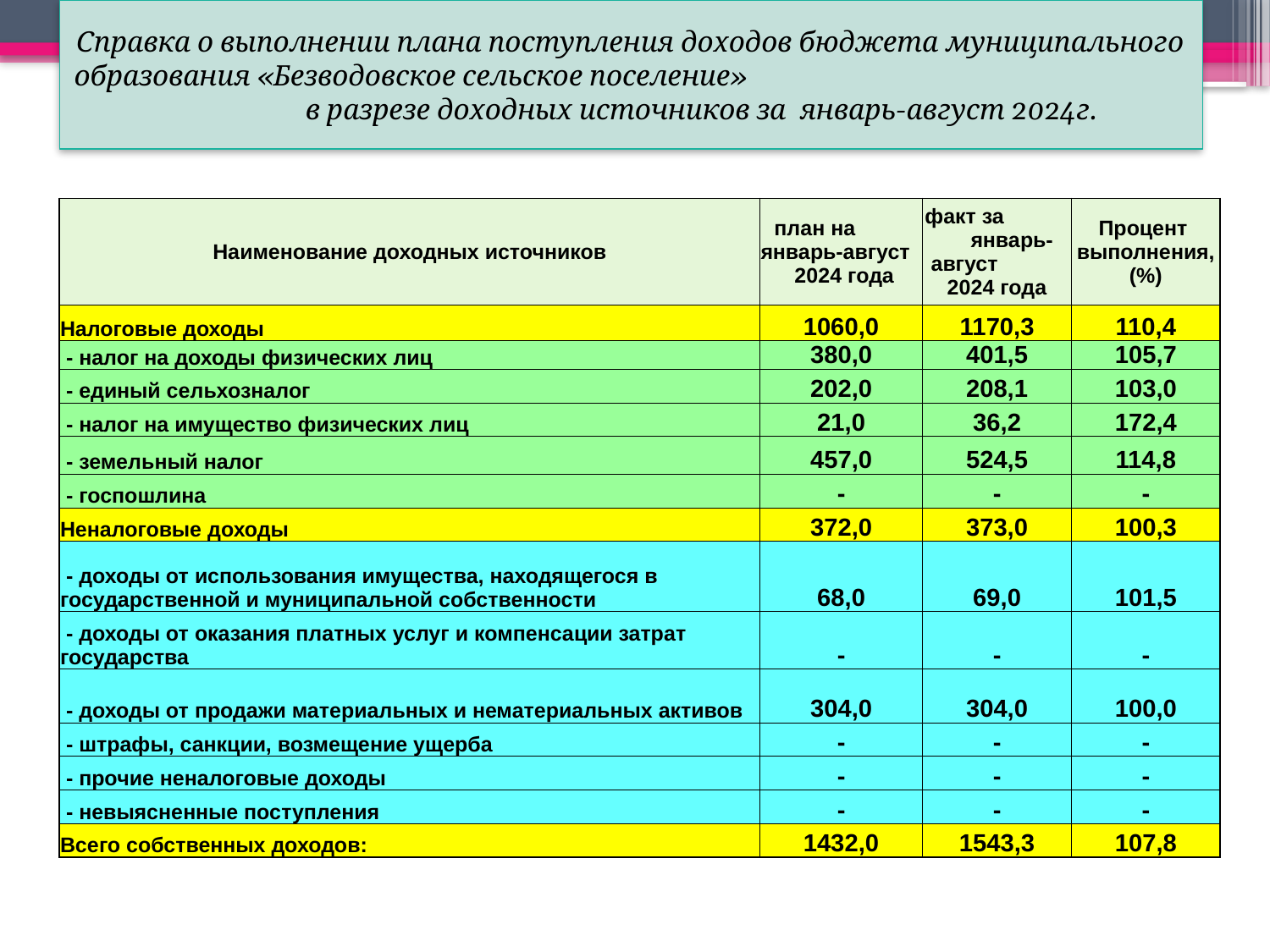

# Справка о выполнении плана поступления доходов бюджета муниципального образования «Безводовское сельское поселение»                                                                                       в разрезе доходных источников за  январь-август 2024г.
| Наименование доходных источников | план на январь-август 2024 года | факт за январь-август 2024 года | Процент выполнения, (%) |
| --- | --- | --- | --- |
| Налоговые доходы | 1060,0 | 1170,3 | 110,4 |
| - налог на доходы физических лиц | 380,0 | 401,5 | 105,7 |
| - единый сельхозналог | 202,0 | 208,1 | 103,0 |
| - налог на имущество физических лиц | 21,0 | 36,2 | 172,4 |
| - земельный налог | 457,0 | 524,5 | 114,8 |
| - госпошлина | - | - | - |
| Неналоговые доходы | 372,0 | 373,0 | 100,3 |
| - доходы от использования имущества, находящегося в государственной и муниципальной собственности | 68,0 | 69,0 | 101,5 |
| - доходы от оказания платных услуг и компенсации затрат государства | - | - | - |
| - доходы от продажи материальных и нематериальных активов | 304,0 | 304,0 | 100,0 |
| - штрафы, санкции, возмещение ущерба | - | - | - |
| - прочие неналоговые доходы | - | - | - |
| - невыясненные поступления | - | - | - |
| Всего собственных доходов: | 1432,0 | 1543,3 | 107,8 |